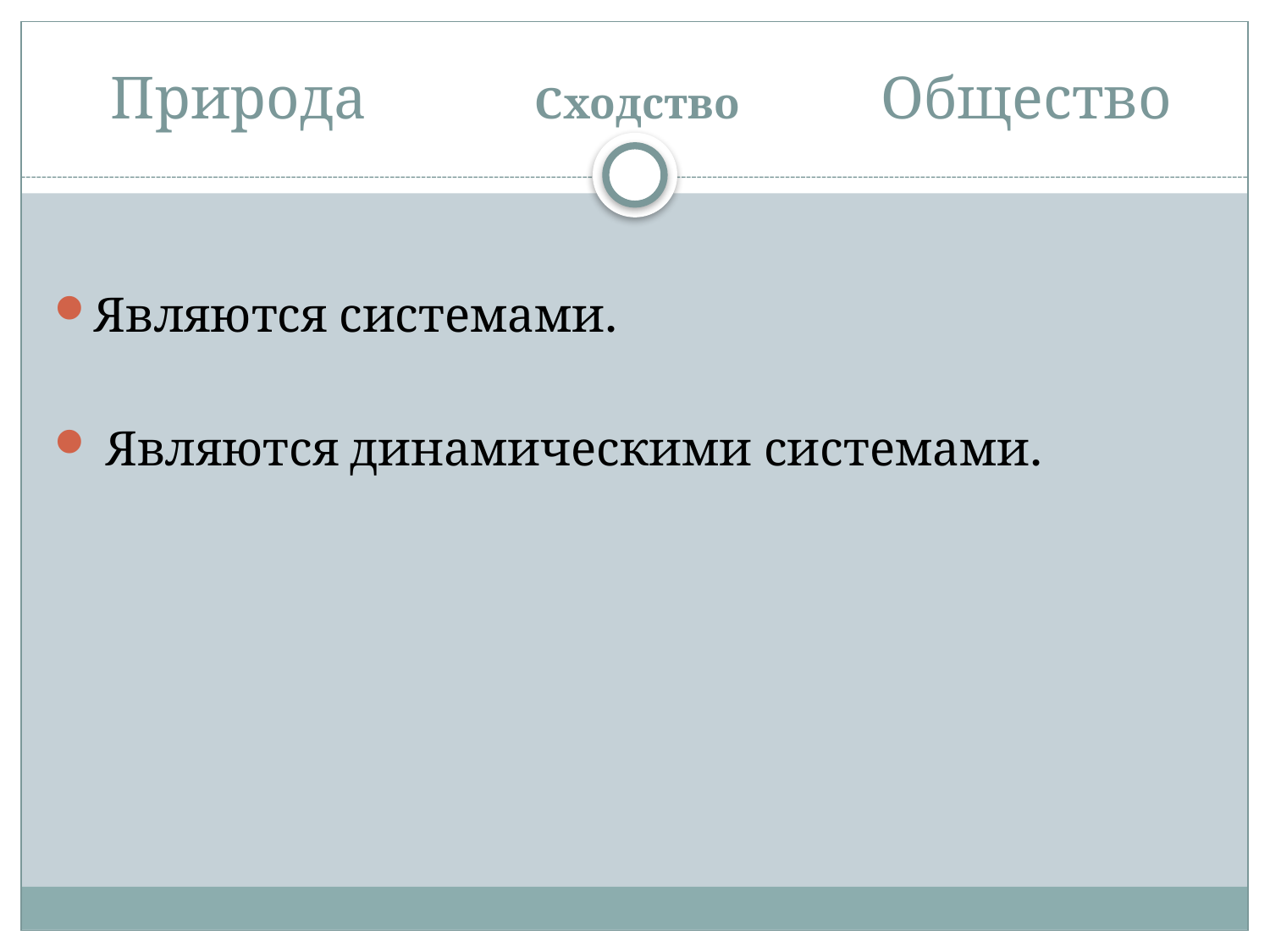

# Природа            Сходство             Общество

Являются системами.

 Являются динамическими системами.